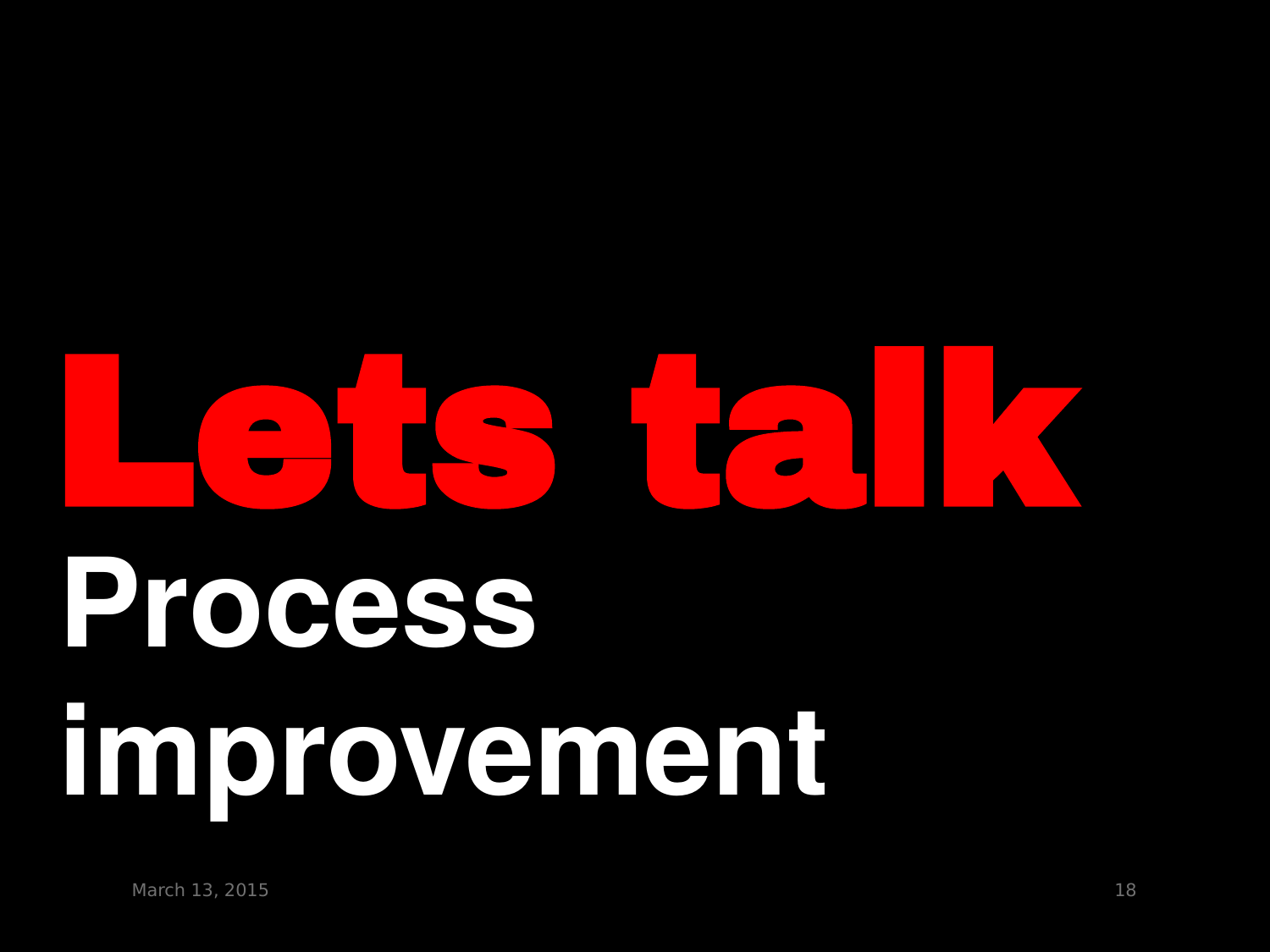

# Lets talk
Process improvement
March 13, 2015
18